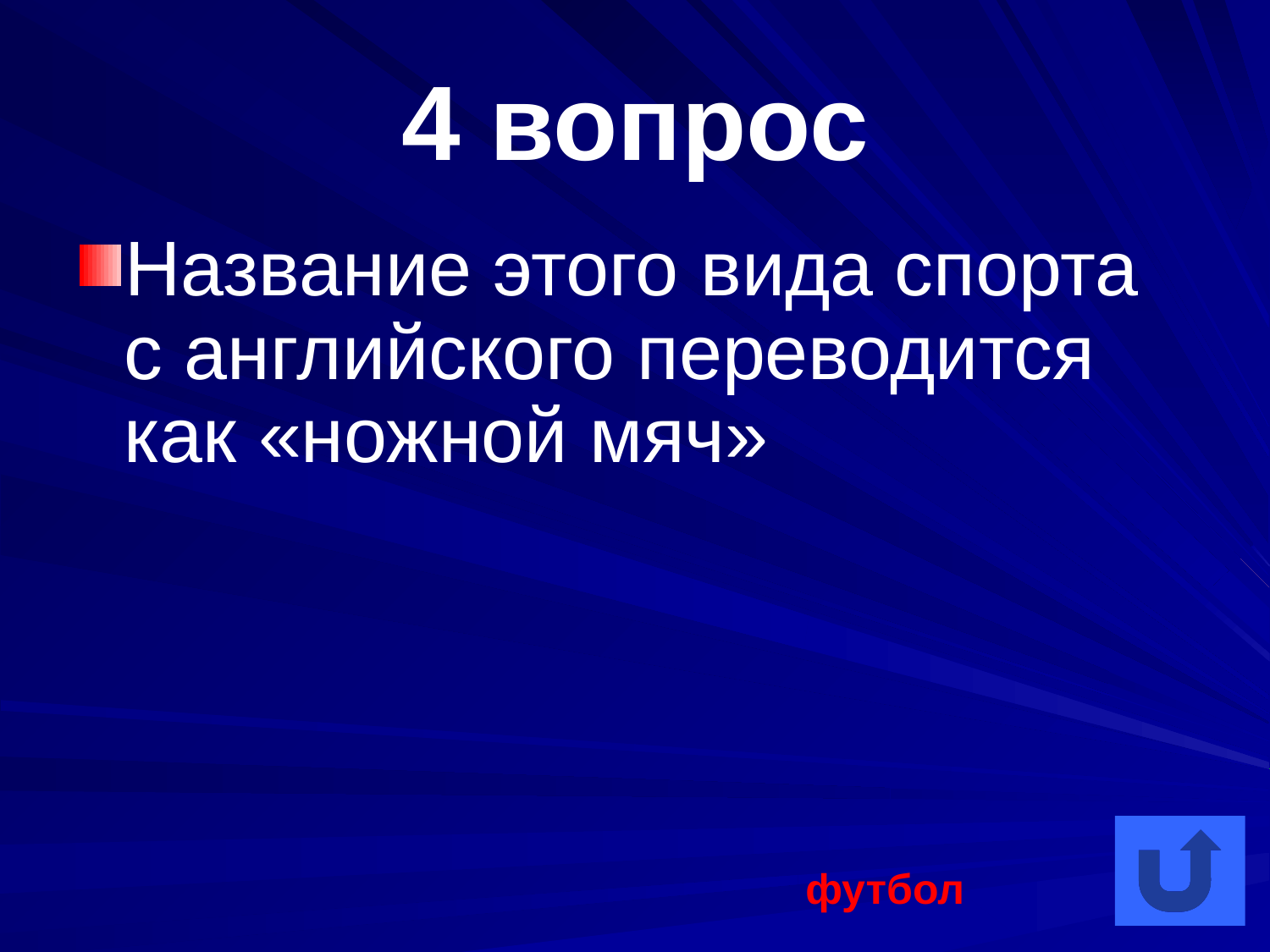

# 4 вопрос
Название этого вида спорта с английского переводится как «ножной мяч»

футбол